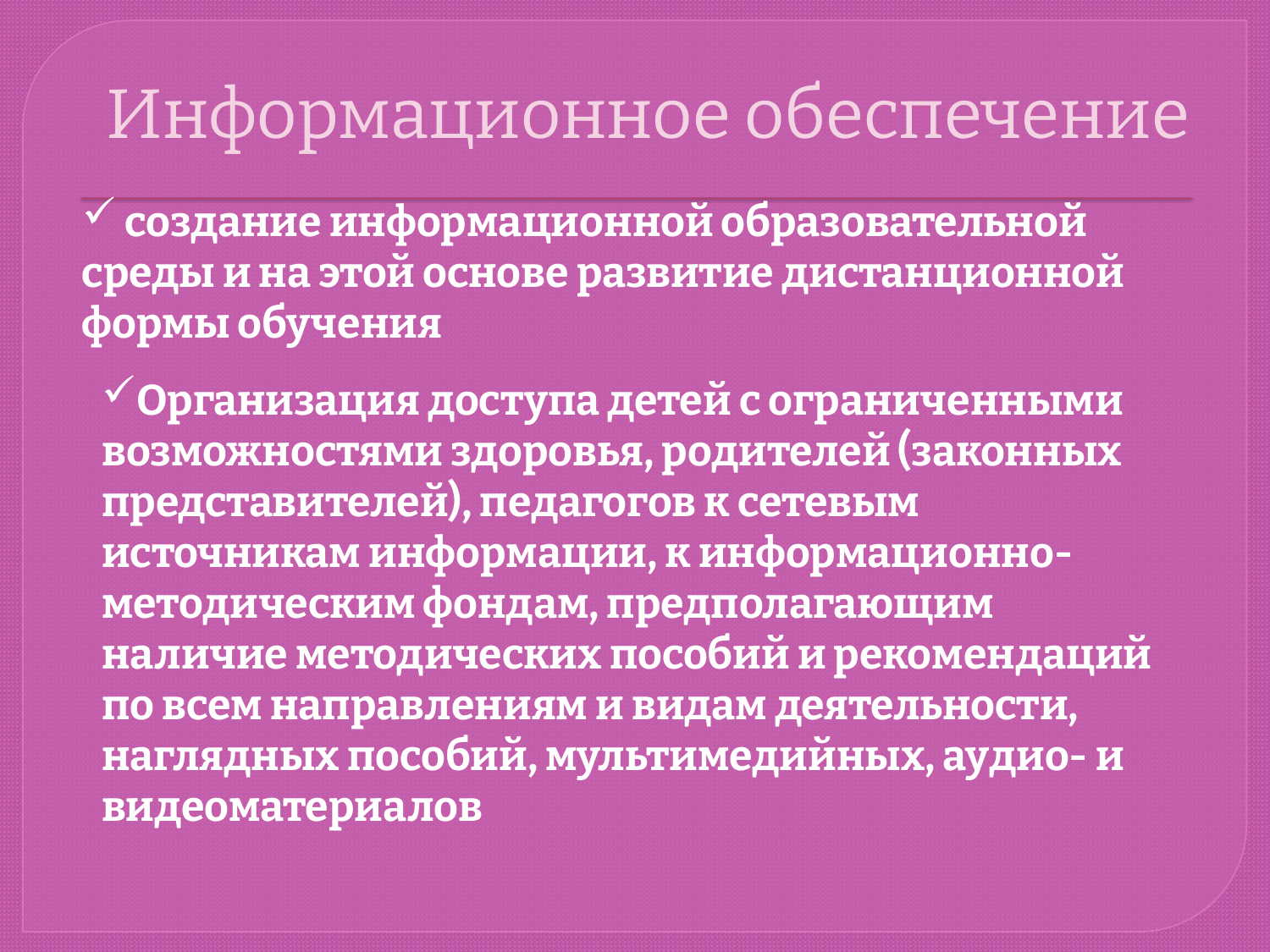

# Информационное обеспечение
 создание информационной образовательной среды и на этой основе развитие дистанционной формы обучения

Организация доступа детей с ограниченными возможностями здоровья, родителей (законных представителей), педагогов к сетевым источникам информации, к информационно-методическим фондам, предполагающим наличие методических пособий и рекомендаций по всем направлениям и видам деятельности, наглядных пособий, мультимедийных, аудио- и видеоматериалов